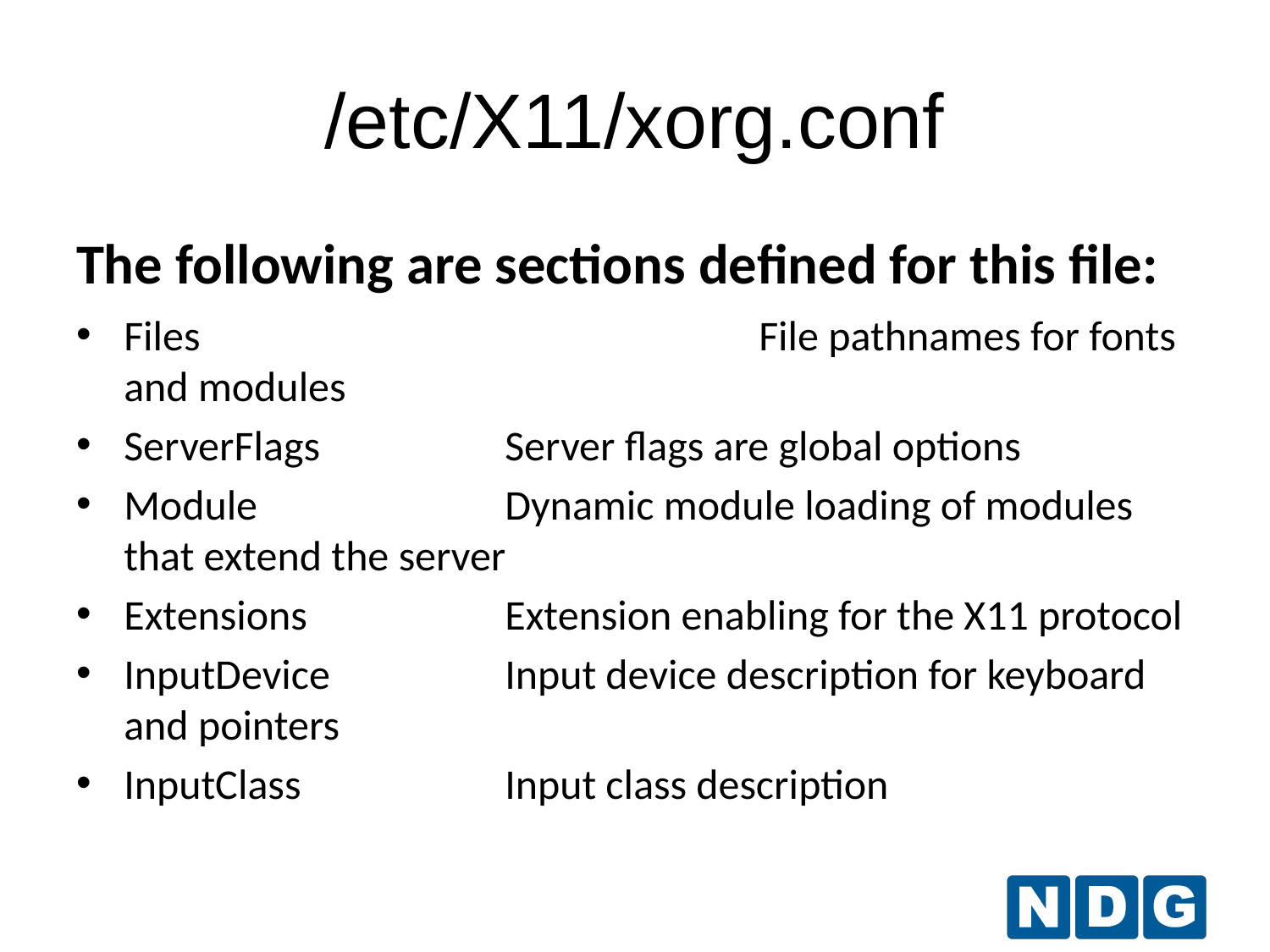

# /etc/X11/xorg.conf
The following are sections defined for this file:
Files					File pathnames for fonts and modules
ServerFlags    		Server flags are global options
Module         		Dynamic module loading of modules that extend the server
Extensions     		Extension enabling for the X11 protocol
InputDevice   		Input device description for keyboard and pointers
InputClass     		Input class description